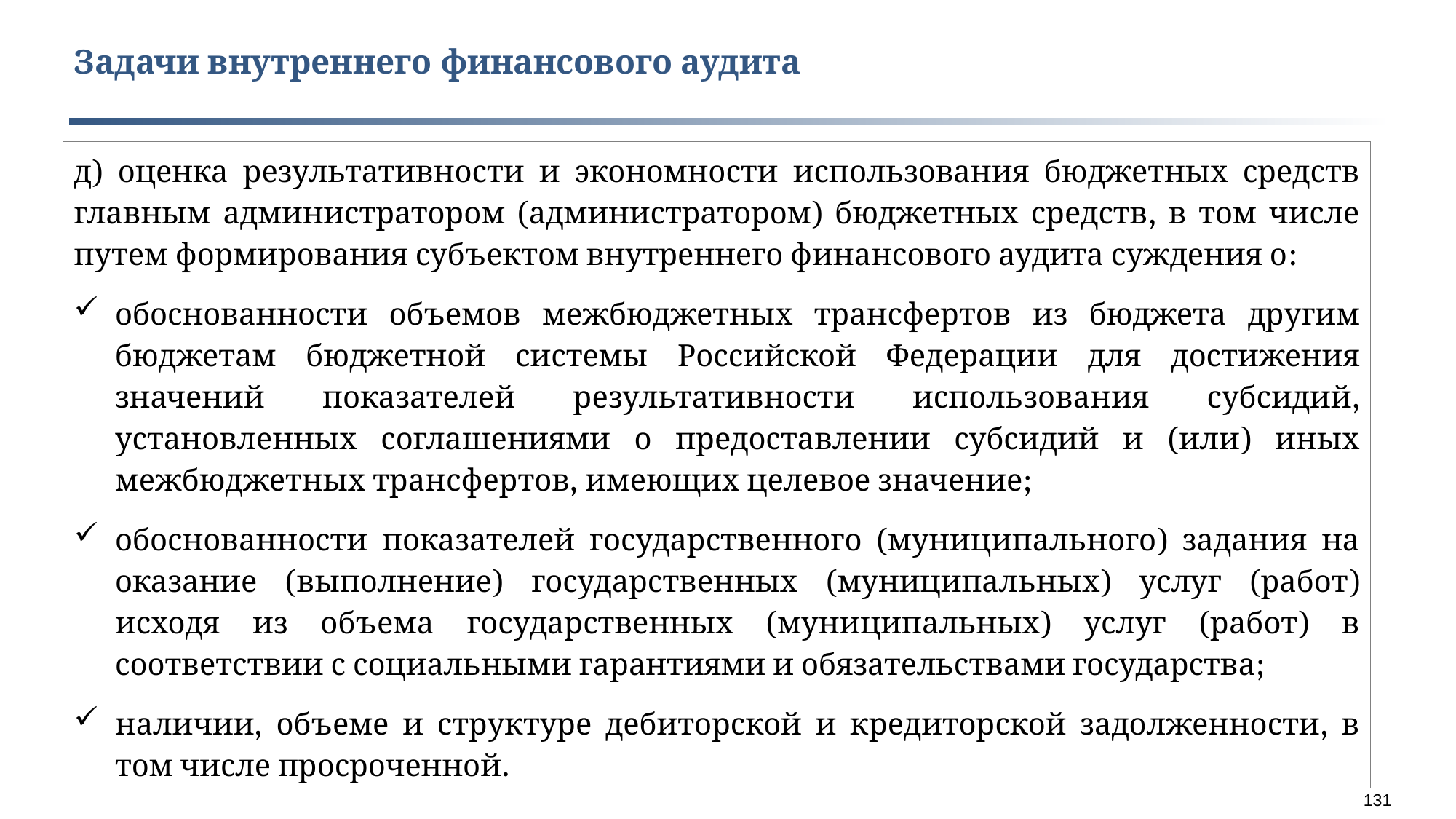

Задачи внутреннего финансового аудита
д) оценка результативности и экономности использования бюджетных средств главным администратором (администратором) бюджетных средств, в том числе путем формирования субъектом внутреннего финансового аудита суждения о:
обоснованности объемов межбюджетных трансфертов из бюджета другим бюджетам бюджетной системы Российской Федерации для достижения значений показателей результативности использования субсидий, установленных соглашениями о предоставлении субсидий и (или) иных межбюджетных трансфертов, имеющих целевое значение;
обоснованности показателей государственного (муниципального) задания на оказание (выполнение) государственных (муниципальных) услуг (работ) исходя из объема государственных (муниципальных) услуг (работ) в соответствии с социальными гарантиями и обязательствами государства;
наличии, объеме и структуре дебиторской и кредиторской задолженности, в том числе просроченной.